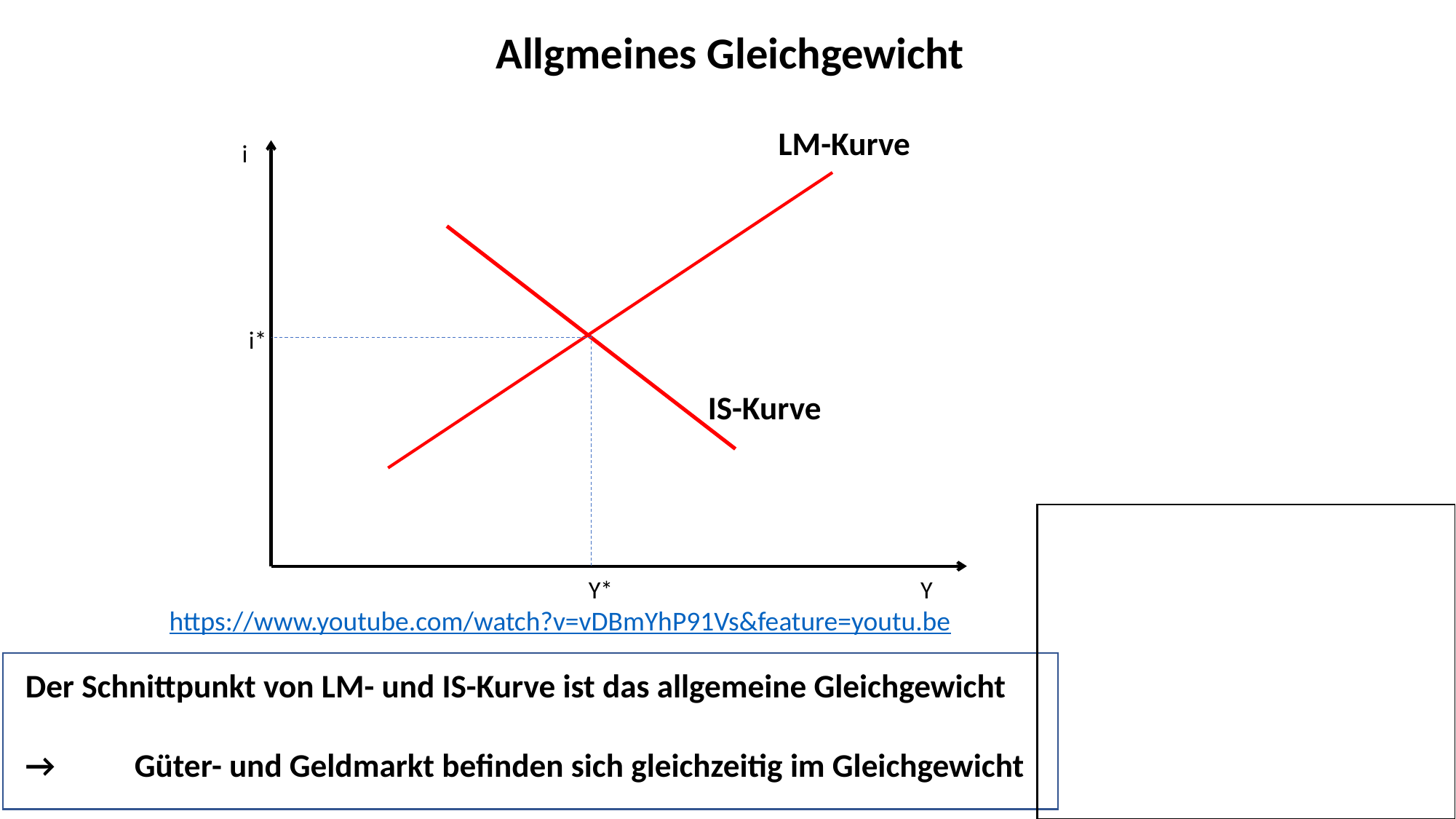

Allgmeines Gleichgewicht
LM-Kurve
i
i*
IS-Kurve

Y*
Y
https://www.youtube.com/watch?v=vDBmYhP91Vs&feature=youtu.be

Der Schnittpunkt von LM- und IS-Kurve ist das allgemeine Gleichgewicht

→	Güter- und Geldmarkt befinden sich gleichzeitig im Gleichgewicht